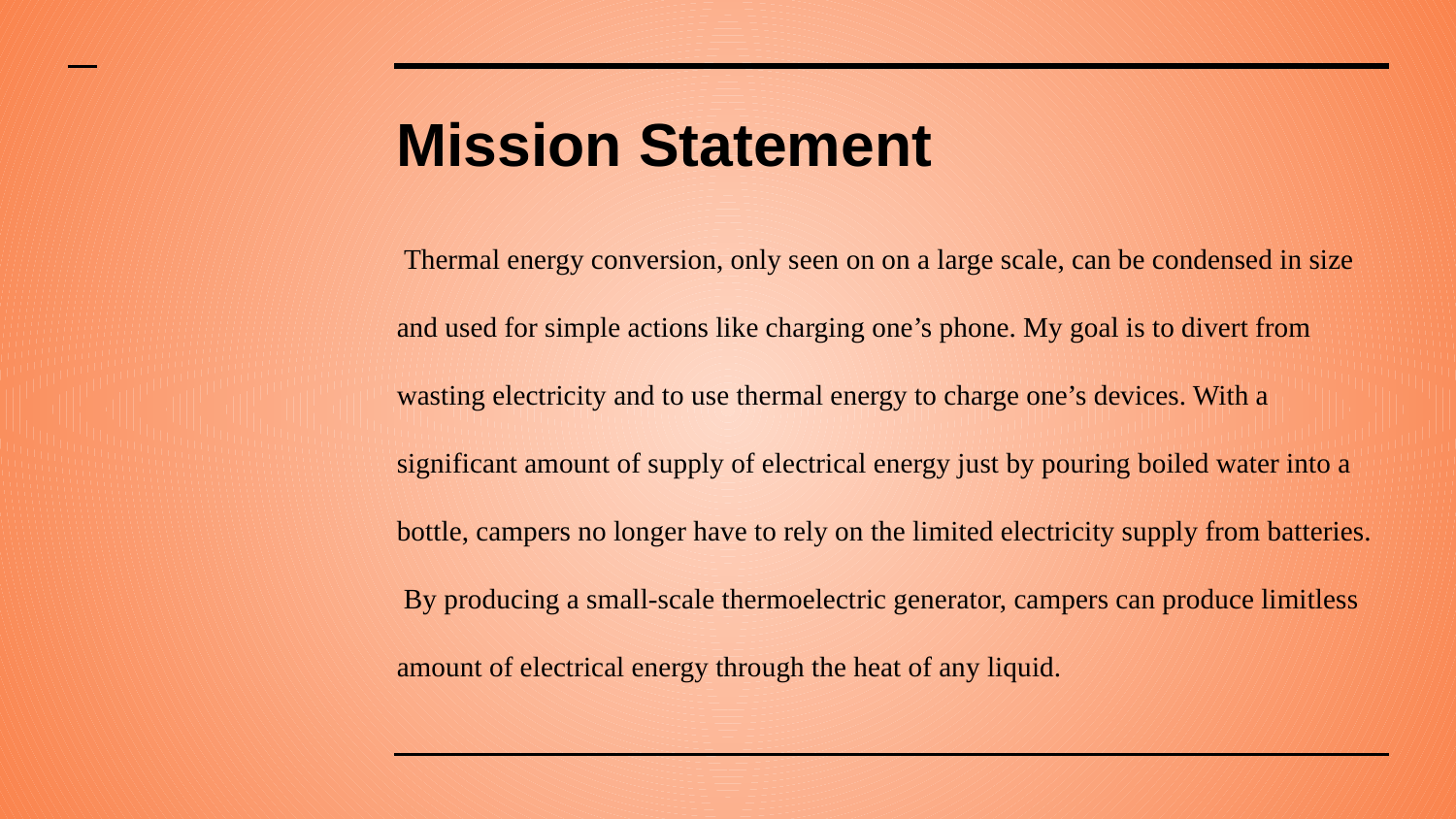

# Mission Statement
 Thermal energy conversion, only seen on on a large scale, can be condensed in size and used for simple actions like charging one’s phone. My goal is to divert from wasting electricity and to use thermal energy to charge one’s devices. With a significant amount of supply of electrical energy just by pouring boiled water into a bottle, campers no longer have to rely on the limited electricity supply from batteries.  By producing a small-scale thermoelectric generator, campers can produce limitless amount of electrical energy through the heat of any liquid.